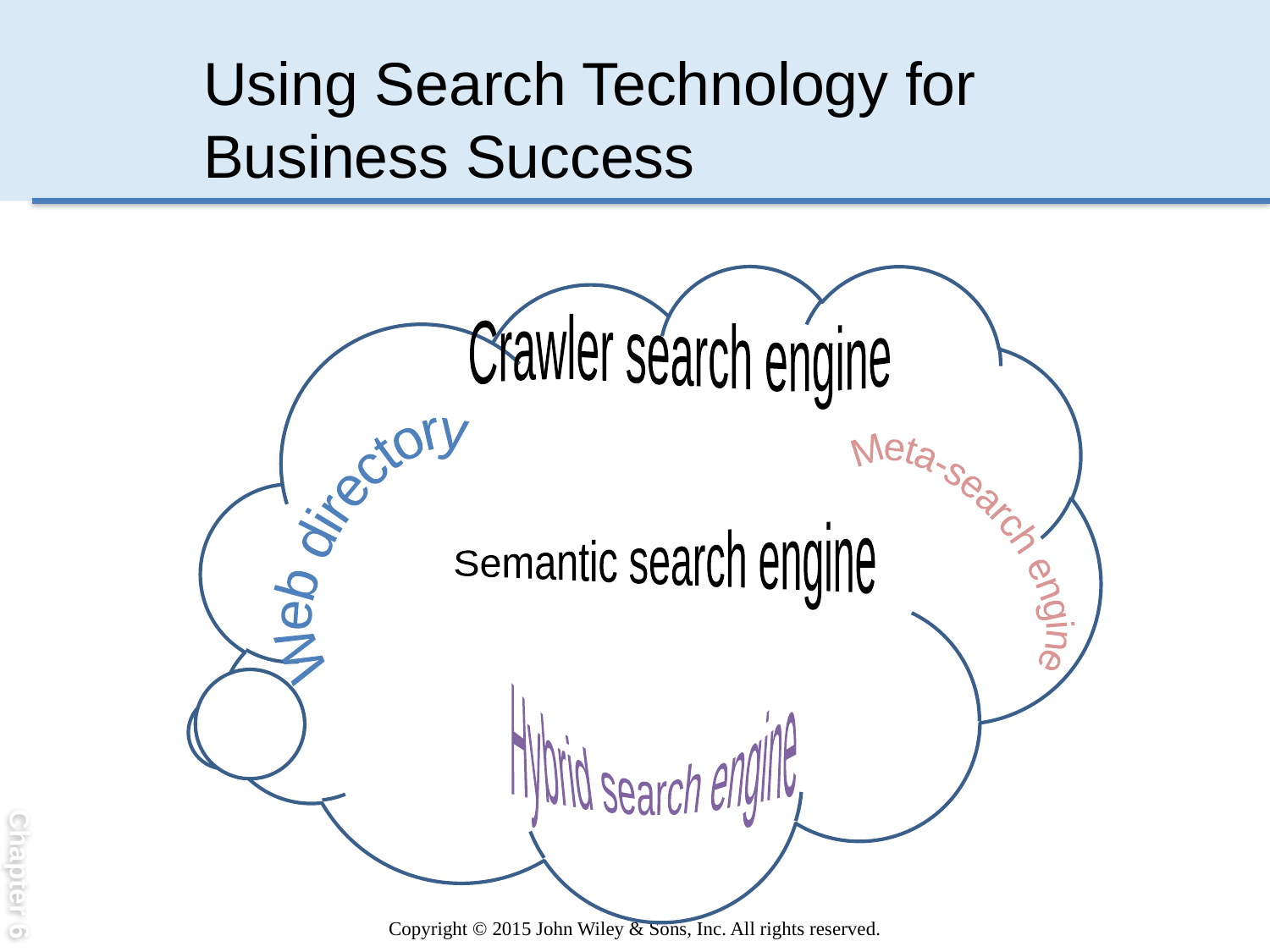

Chapter 6
# Using Search Technology for Business Success

Crawler search engine
Web directory
Meta-search engine
Semantic search engine
Hybrid search engine